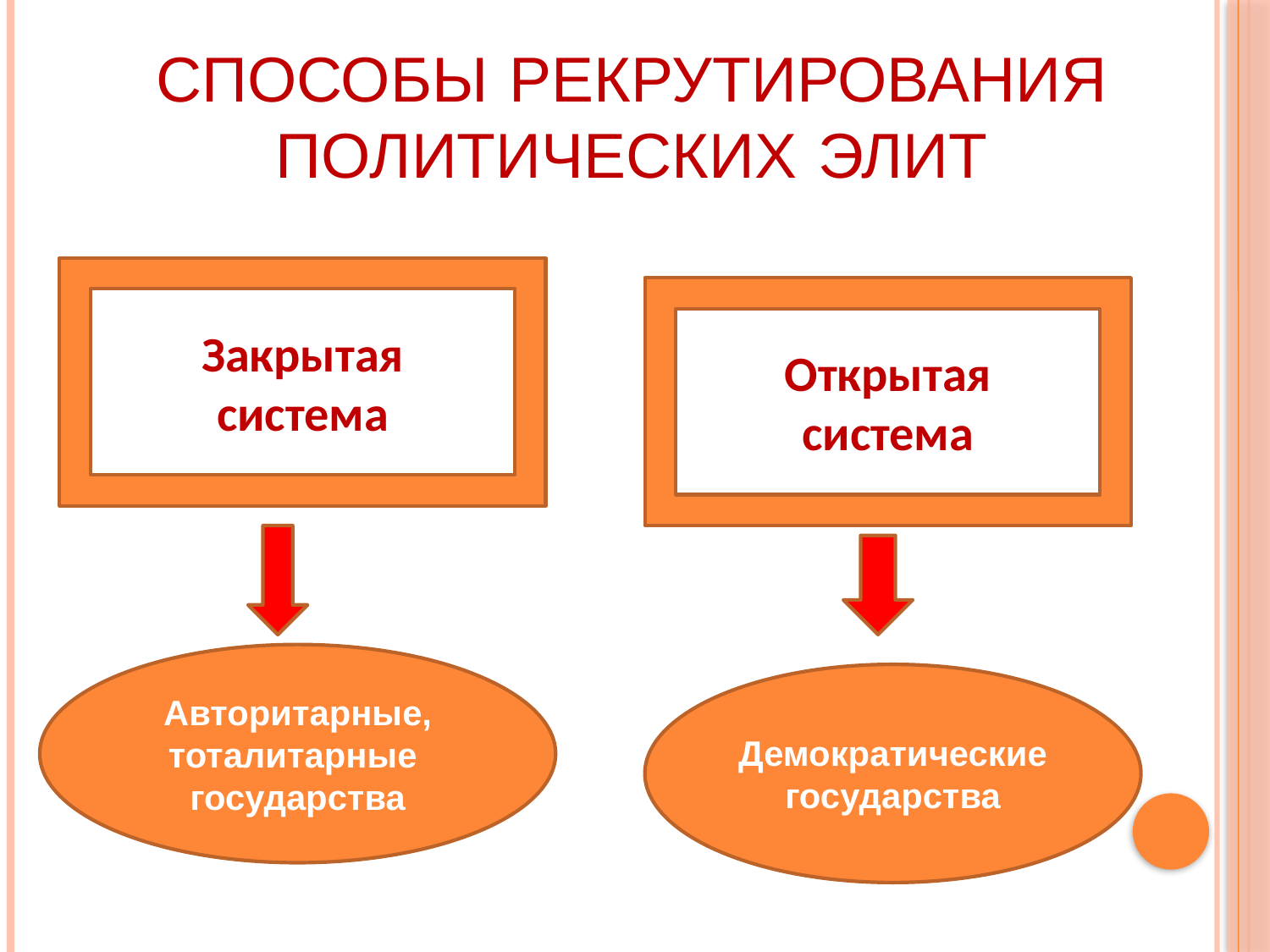

# Способы рекрутирования политических элит
Закрытая
система
Открытая
система

Авторитарные, тоталитарные  государства
Демократические государства